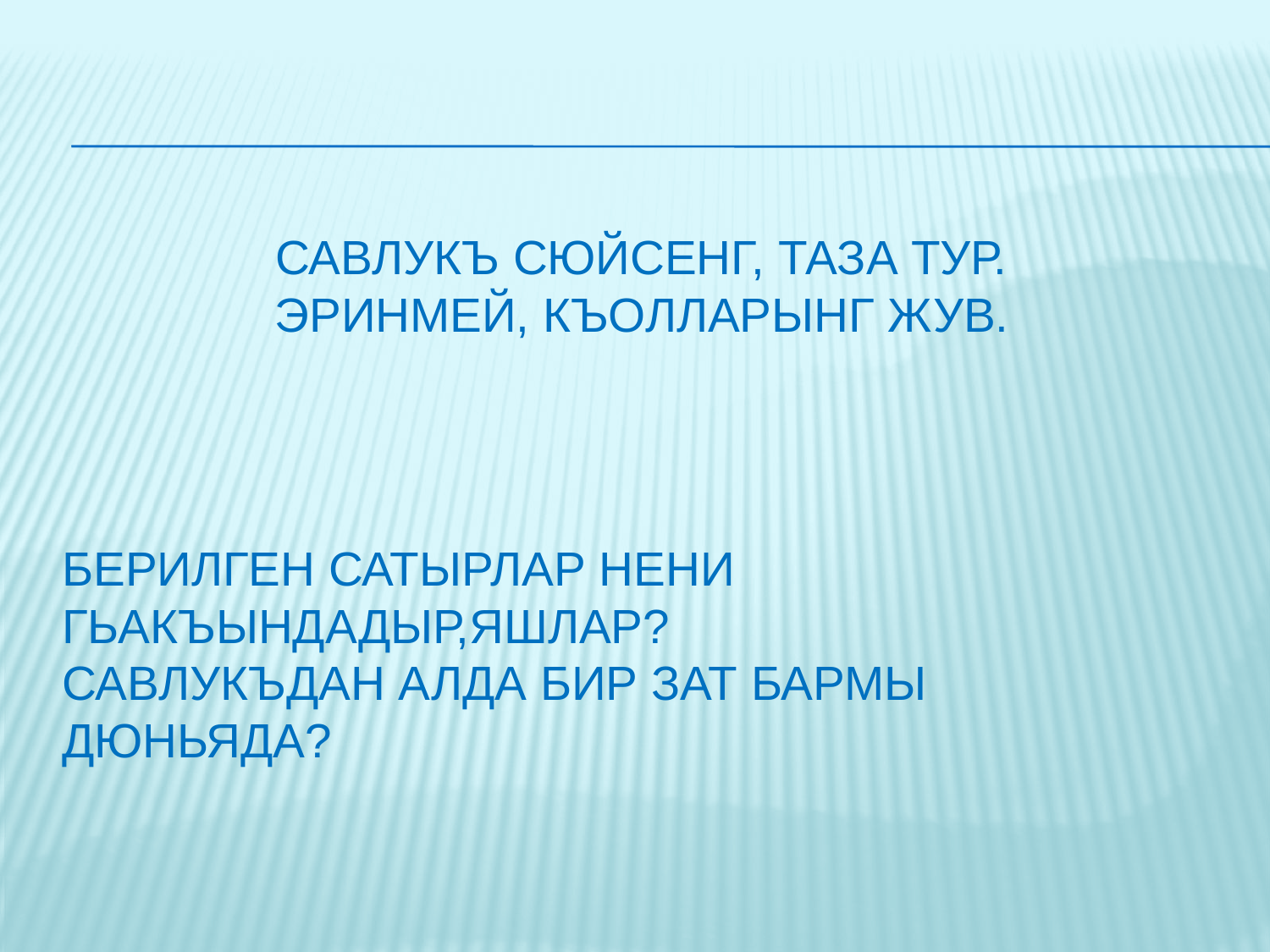

# Савлукъ сюйсенг, таза тур. Эринмей, къолларынг жув. Берилген сатырлар нени               гьакъындадыр,яшлар? Савлукъдан алда бир зат бармы дюньяда?